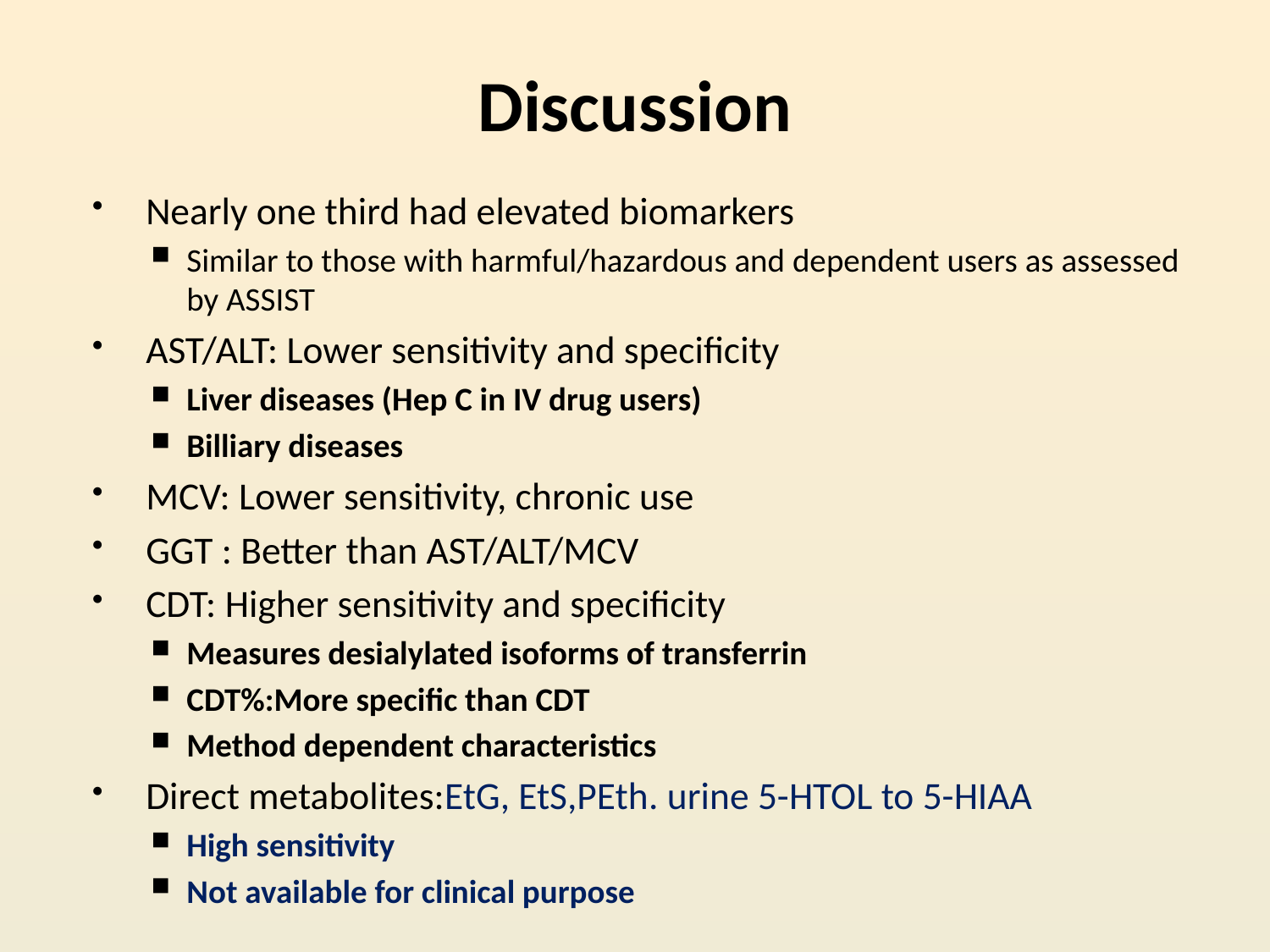

Discussion
Nearly one third had elevated biomarkers
Similar to those with harmful/hazardous and dependent users as assessed by ASSIST
AST/ALT: Lower sensitivity and specificity
Liver diseases (Hep C in IV drug users)
Billiary diseases
MCV: Lower sensitivity, chronic use
GGT : Better than AST/ALT/MCV
CDT: Higher sensitivity and specificity
Measures desialylated isoforms of transferrin
CDT%:More specific than CDT
Method dependent characteristics
Direct metabolites:EtG, EtS,PEth. urine 5-HTOL to 5-HIAA
High sensitivity
Not available for clinical purpose